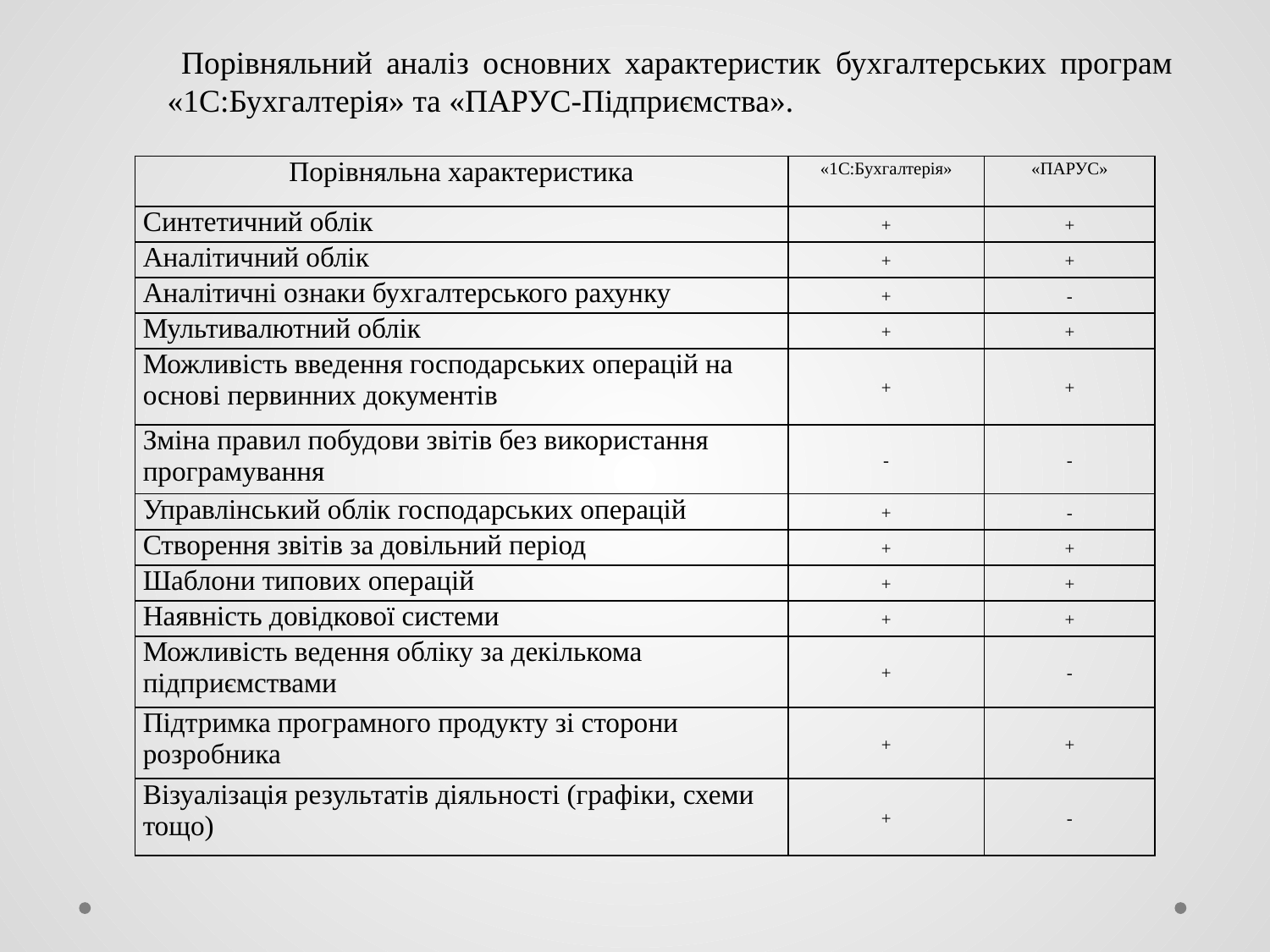

Порівняльний аналіз основних характеристик бухгалтерських програм «1С:Бухгалтерія» та «ПАРУС-Підприємства».

| Порівняльна характеристика | «1С:Бухгалтерія» | «ПАРУС» |
| --- | --- | --- |
| Синтетичний облік | + | + |
| Аналітичний облік | + | + |
| Аналітичні ознаки бухгалтерського рахунку | + | - |
| Мультивалютний облік | + | + |
| Можливість введення господарських операцій на основі первинних документів | + | + |
| Зміна правил побудови звітів без використання програмування | - | - |
| Управлінський облік господарських операцій | + | - |
| Створення звітів за довільний період | + | + |
| Шаблони типових операцій | + | + |
| Наявність довідкової системи | + | + |
| Можливість ведення обліку за декількома підприємствами | + | - |
| Підтримка програмного продукту зі сторони розробника | + | + |
| Візуалізація результатів діяльності (графіки, схеми тощо) | + | - |